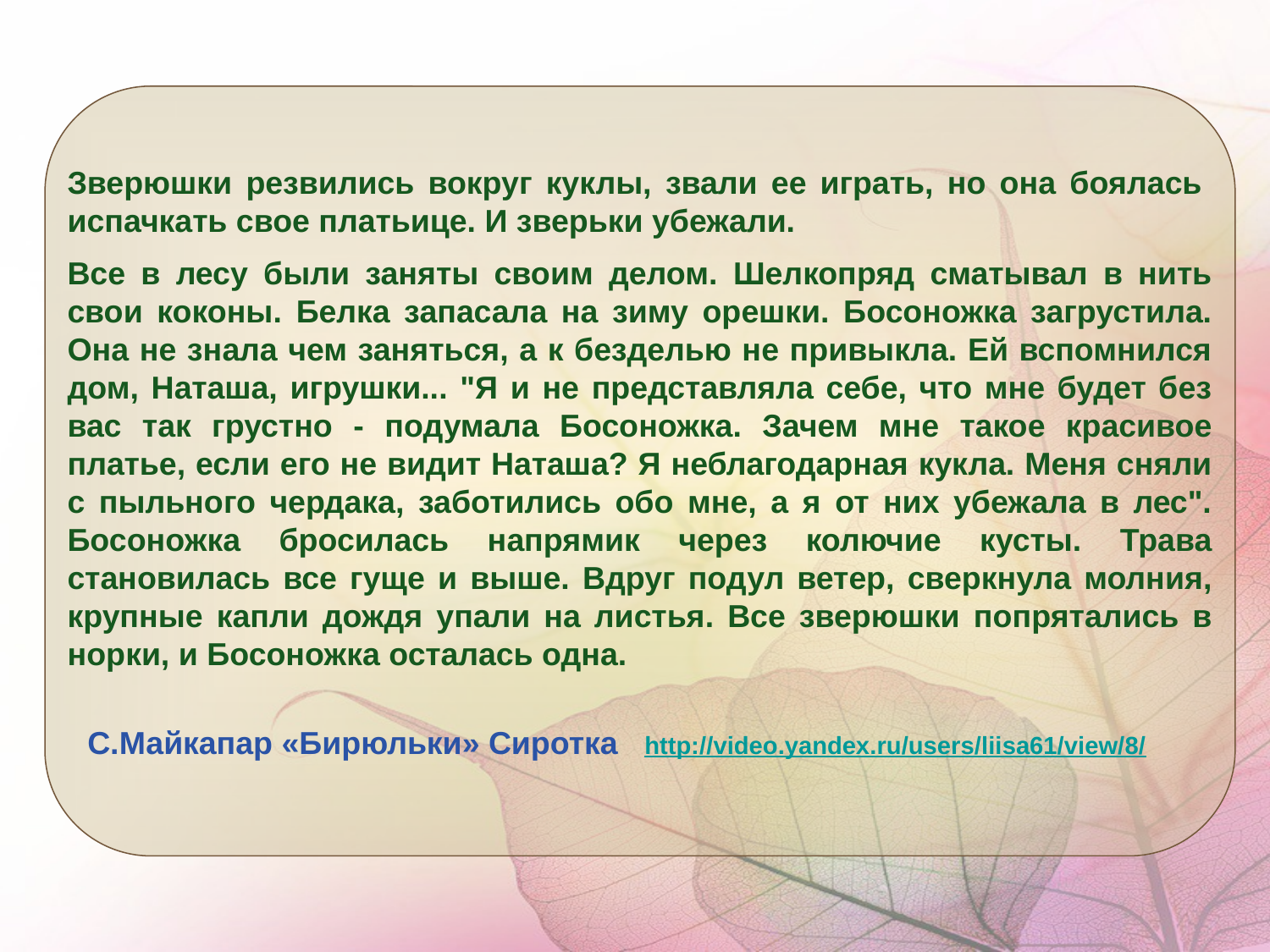

Зверюшки резвились вокруг куклы, звали ее играть, но она боялась испачкать свое платьице. И зверьки убежали.
Все в лесу были заняты своим делом. Шелкопряд сматывал в нить свои коконы. Белка запасала на зиму орешки. Босоножка загрустила. Она не знала чем заняться, а к безделью не привыкла. Ей вспомнился дом, Наташа, игрушки... "Я и не представляла себе, что мне будет без вас так грустно - подумала Босоножка. Зачем мне такое красивое платье, если его не видит Наташа? Я неблагодарная кукла. Меня сняли с пыльного чердака, заботились обо мне, а я от них убежала в лес". Босоножка бросилась напрямик через колючие кусты. Трава становилась все гуще и выше. Вдруг подул ветер, сверкнула молния, крупные капли дождя упали на листья. Все зверюшки попрятались в норки, и Босоножка осталась одна.
С.Майкапар «Бирюльки» Сиротка   http://video.yandex.ru/users/liisa61/view/8/